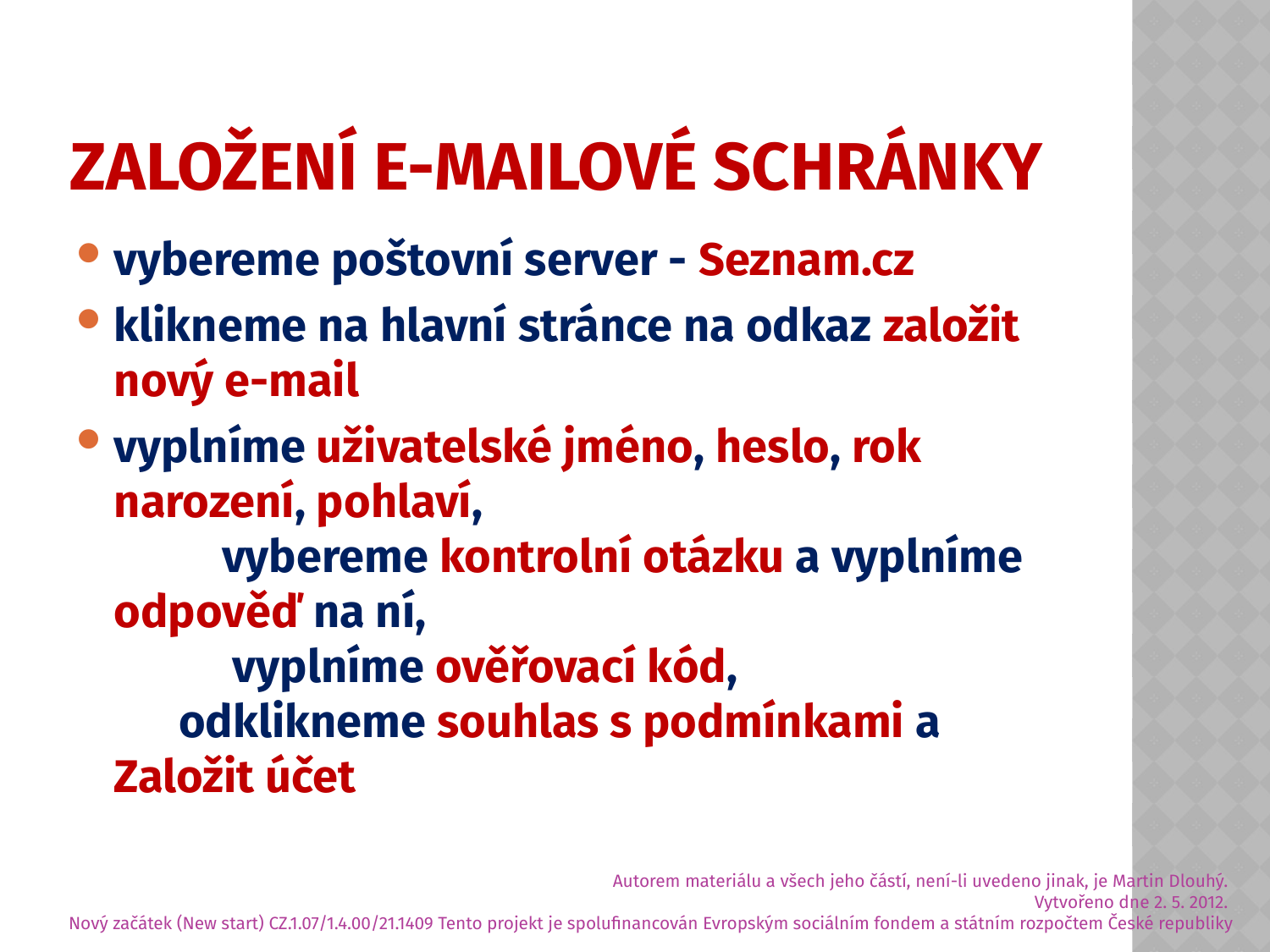

# Založení e-mailové schránky
vybereme poštovní server - Seznam.cz
klikneme na hlavní stránce na odkaz založit nový e-mail
vyplníme uživatelské jméno, heslo, rok narození, pohlaví,                                                                vybereme kontrolní otázku a vyplníme odpověď na ní,                                                                      vyplníme ověřovací kód,                                    odklikneme souhlas s podmínkami a Založit účet

Autorem materiálu a všech jeho částí, není-li uvedeno jinak, je Martin Dlouhý.
Vytvořeno dne 2. 5. 2012.
 Nový začátek (New start) CZ.1.07/1.4.00/21.1409 Tento projekt je spolufinancován Evropským sociálním fondem a státním rozpočtem České republiky